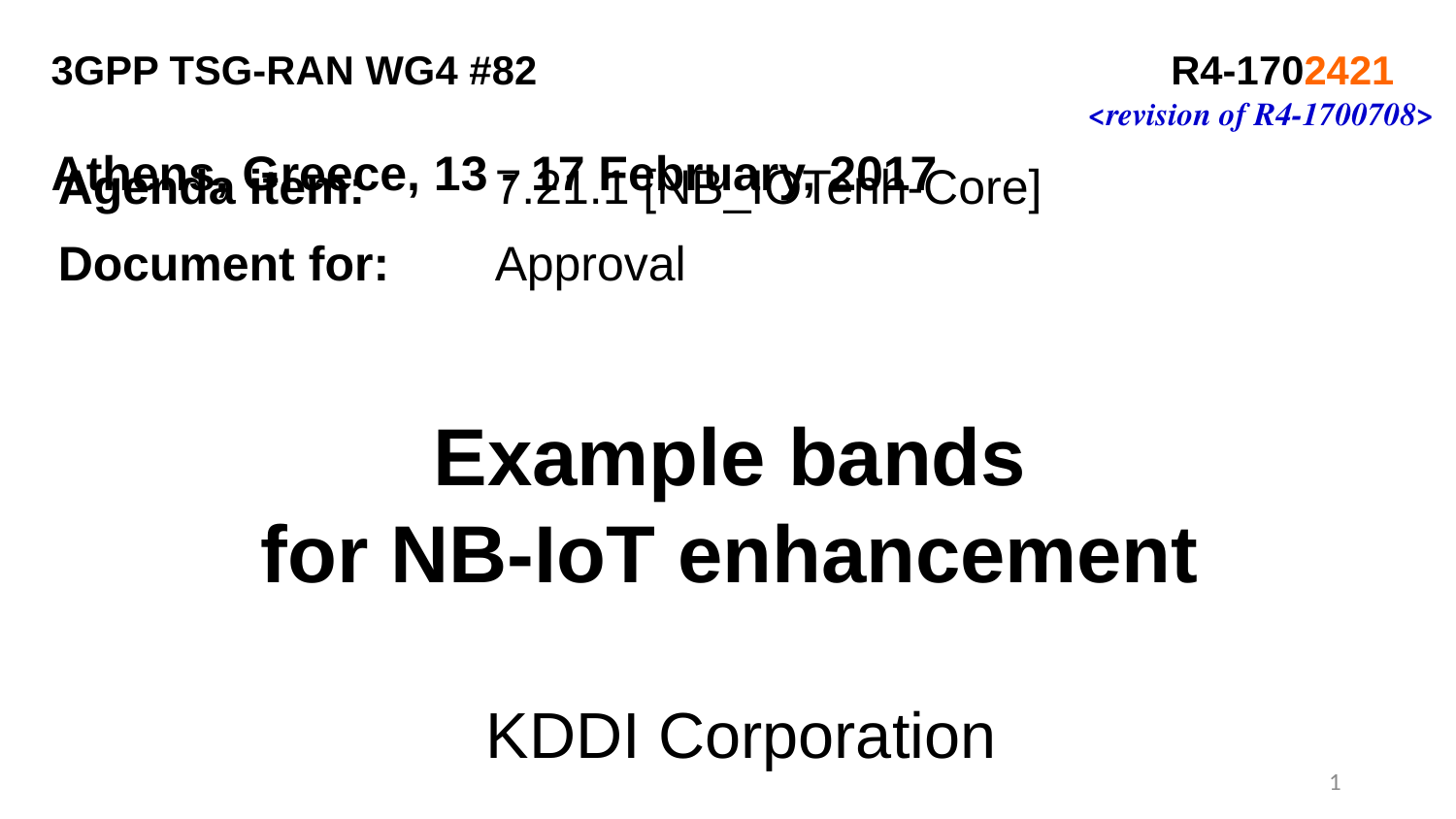

3GPP TSG-RAN WG4 #82			         R4-1702421
Athens, Greece, 13 - 17 February, 2017
<revision of R4-1700708>
Agenda item:	7.21.1 [NB_IOTenh-Core]
Document for:	Approval

Example bands
for NB-IoT enhancement

KDDI Corporation
1